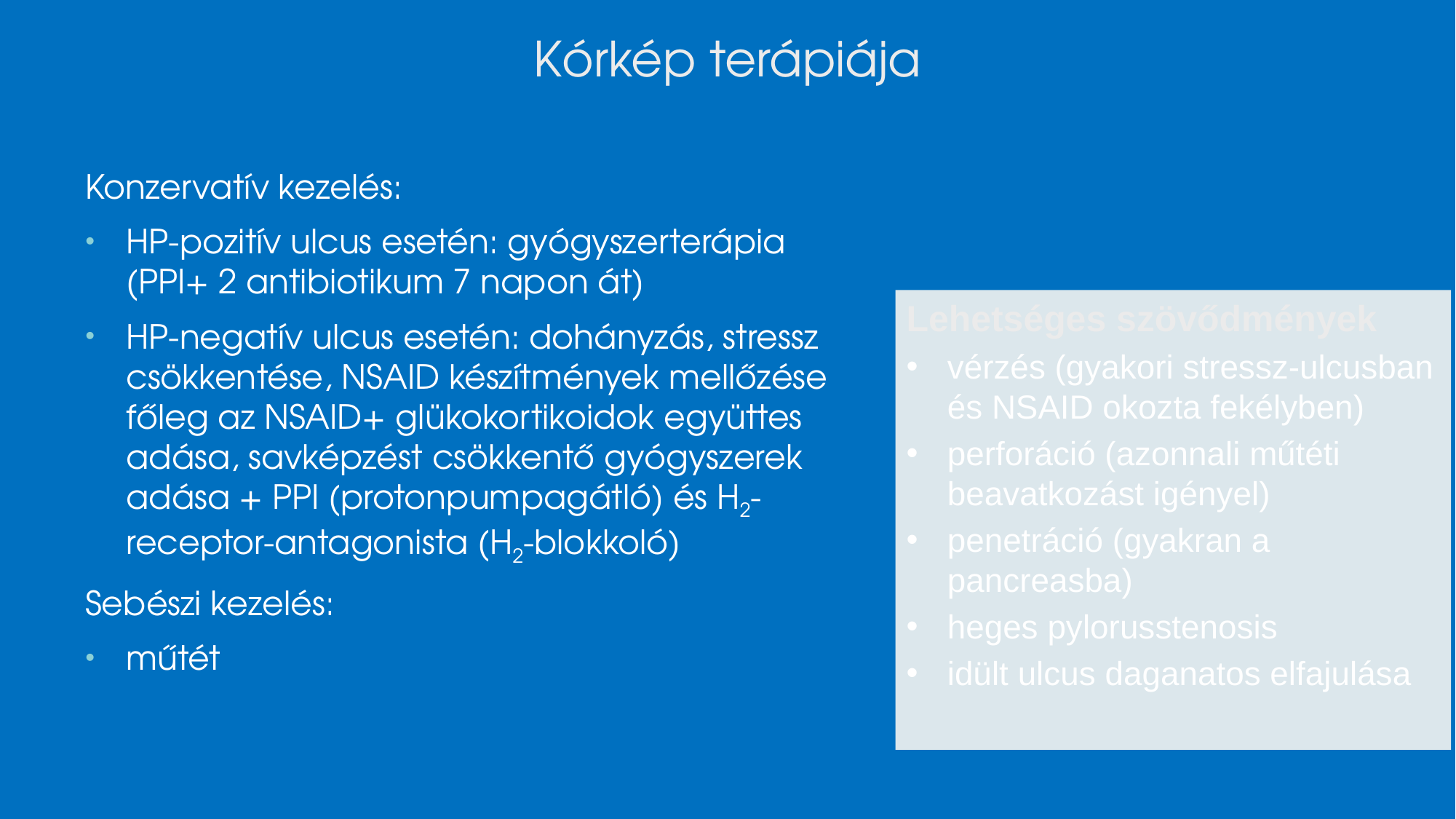

# Kórkép terápiája
Konzervatív kezelés:
HP-pozitív ulcus esetén: gyógyszerterápia (PPI+ 2 antibiotikum 7 napon át)
HP-negatív ulcus esetén: dohányzás, stressz csökkentése, NSAID készítmények mellőzése főleg az NSAID+ glükokortikoidok együttes adása, savképzést csökkentő gyógyszerek adása + PPI (protonpumpagátló) és H2-receptor-antagonista (H2-blokkoló)
Sebészi kezelés:
műtét

Lehetséges szövődmények
vérzés (gyakori stressz-ulcusban és NSAID okozta fekélyben)
perforáció (azonnali műtéti beavatkozást igényel)
penetráció (gyakran a pancreasba)
heges pylorusstenosis
idült ulcus daganatos elfajulása